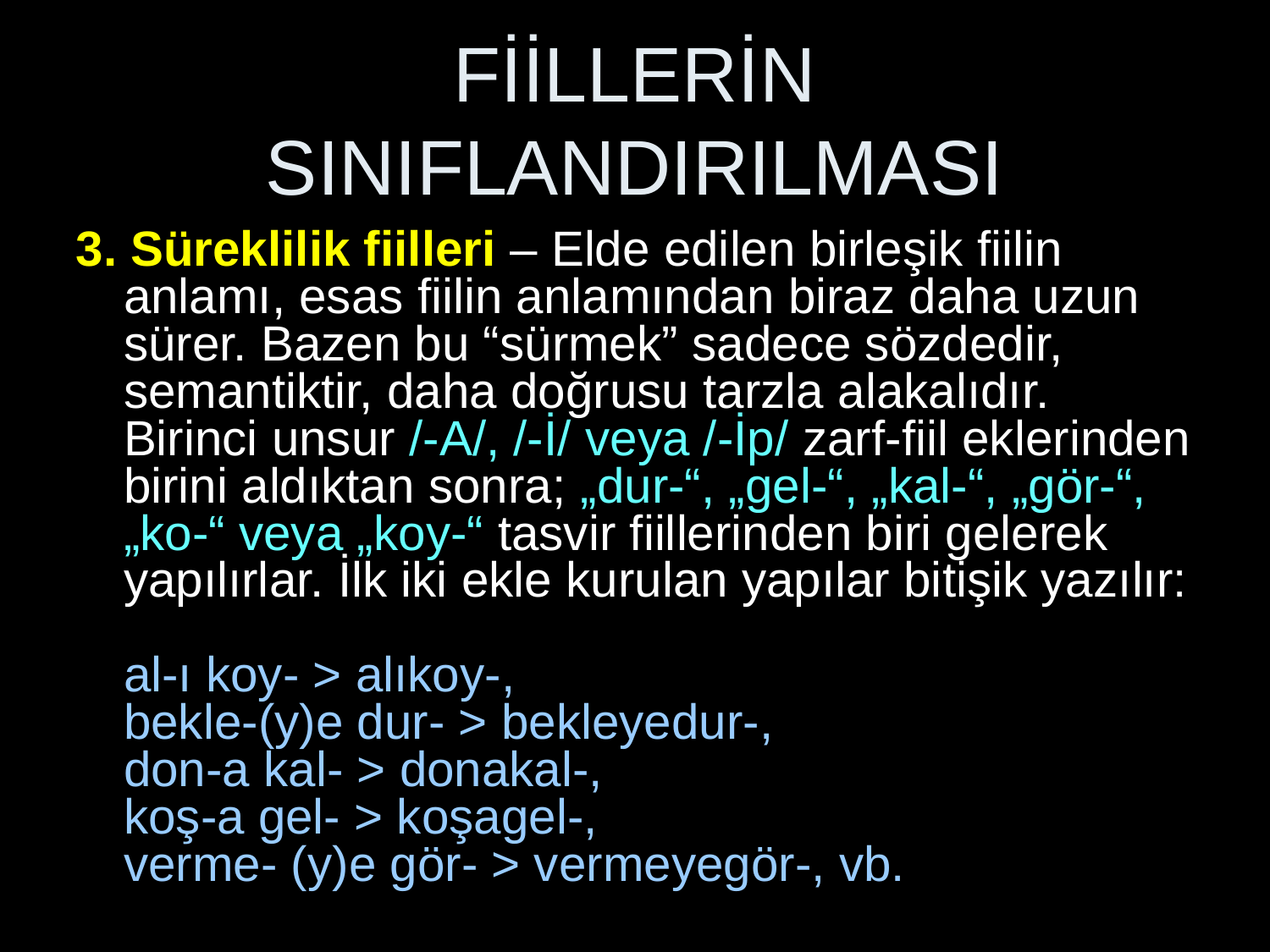

# FİİLLERİN SINIFLANDIRILMASI
3. Süreklilik fiilleri – Elde edilen birleşik fiilin anlamı, esas fiilin anlamından biraz daha uzun sürer. Bazen bu “sürmek” sadece sözdedir, semantiktir, daha doğrusu tarzla alakalıdır. Birinci unsur /-A/, /-İ/ veya /-İp/ zarf-fiil eklerinden birini aldıktan sonra; „dur-“, „gel-“, „kal-“, „gör-“, „ko-“ veya „koy-“ tasvir fiillerinden biri gelerek yapılırlar. İlk iki ekle kurulan yapılar bitişik yazılır:
al-ı koy- > alıkoy-,
bekle-(y)e dur- > bekleyedur-,
don-a kal- > donakal-,
koş-a gel- > koşagel-,
verme- (y)e gör- > vermeyegör-, vb.